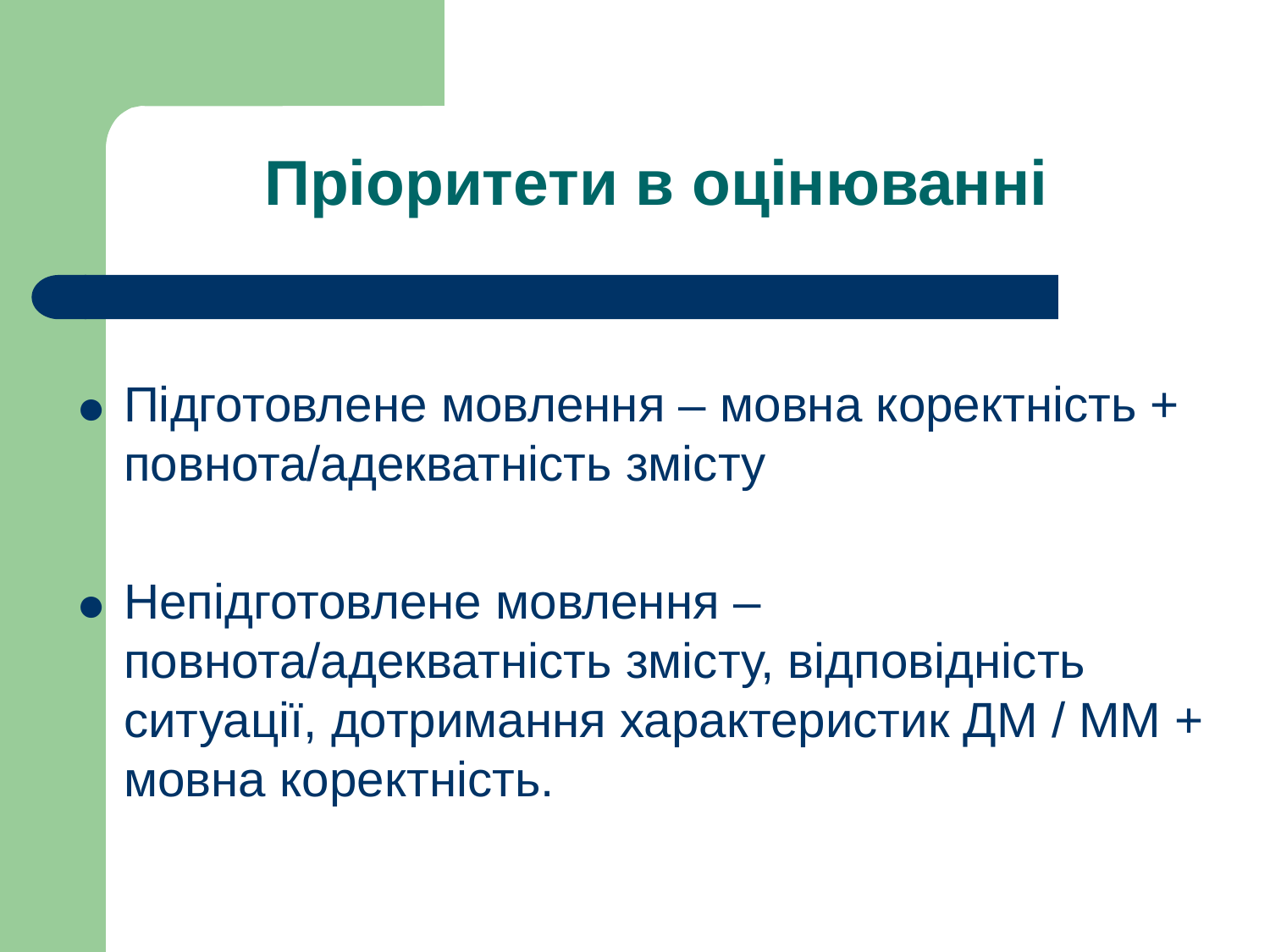

Пріоритети в оцінюванні
Підготовлене мовлення – мовна коректність + повнота/адекватність змісту

Непідготовлене мовлення – повнота/адекватність змісту, відповідність ситуації, дотримання характеристик ДМ / ММ + мовна коректність.